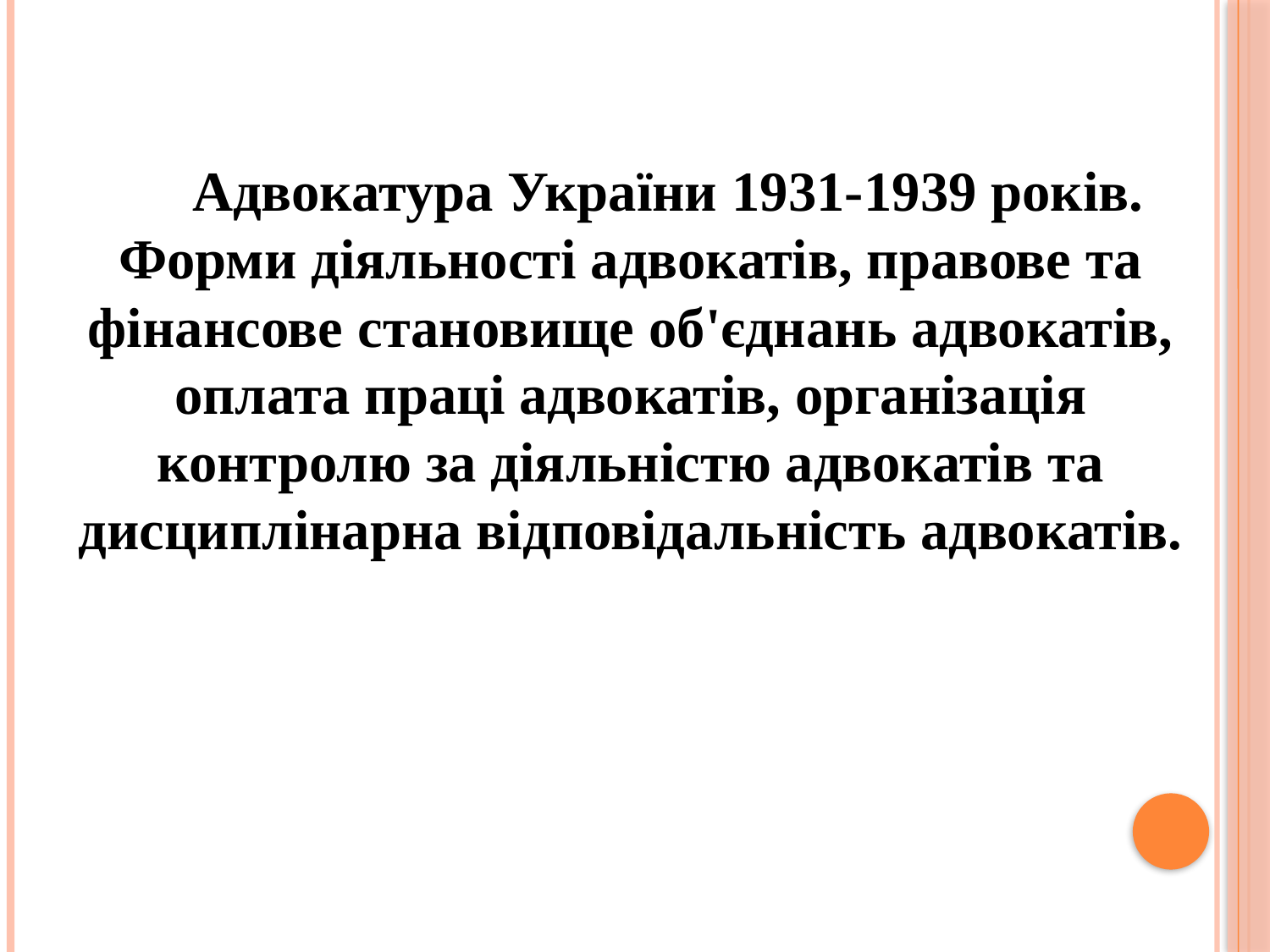

Адвокатура України 1931-1939 років. Форми діяльності адвокатів, правове та фінансове становище об'єднань адвокатів, оплата праці адвокатів, організація контролю за діяльністю адвокатів та дисциплінарна відповідальність адвокатів.